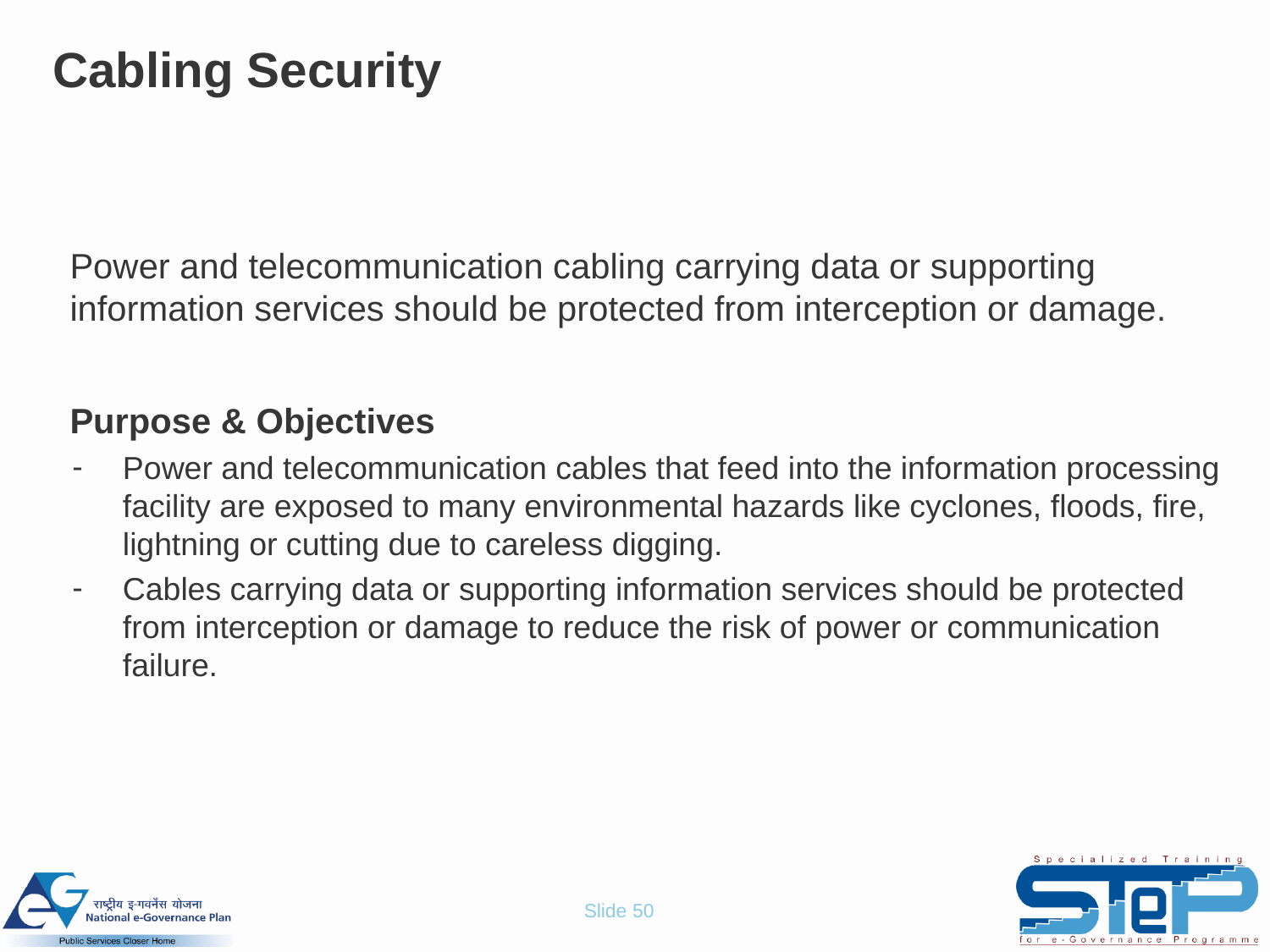

# Cabling Security
	Power and telecommunication cabling carrying data or supporting information services should be protected from interception or damage.

	Purpose & Objectives
Power and telecommunication cables that feed into the information processing facility are exposed to many environmental hazards like cyclones, floods, fire, lightning or cutting due to careless digging.
Cables carrying data or supporting information services should be protected from interception or damage to reduce the risk of power or communication failure.